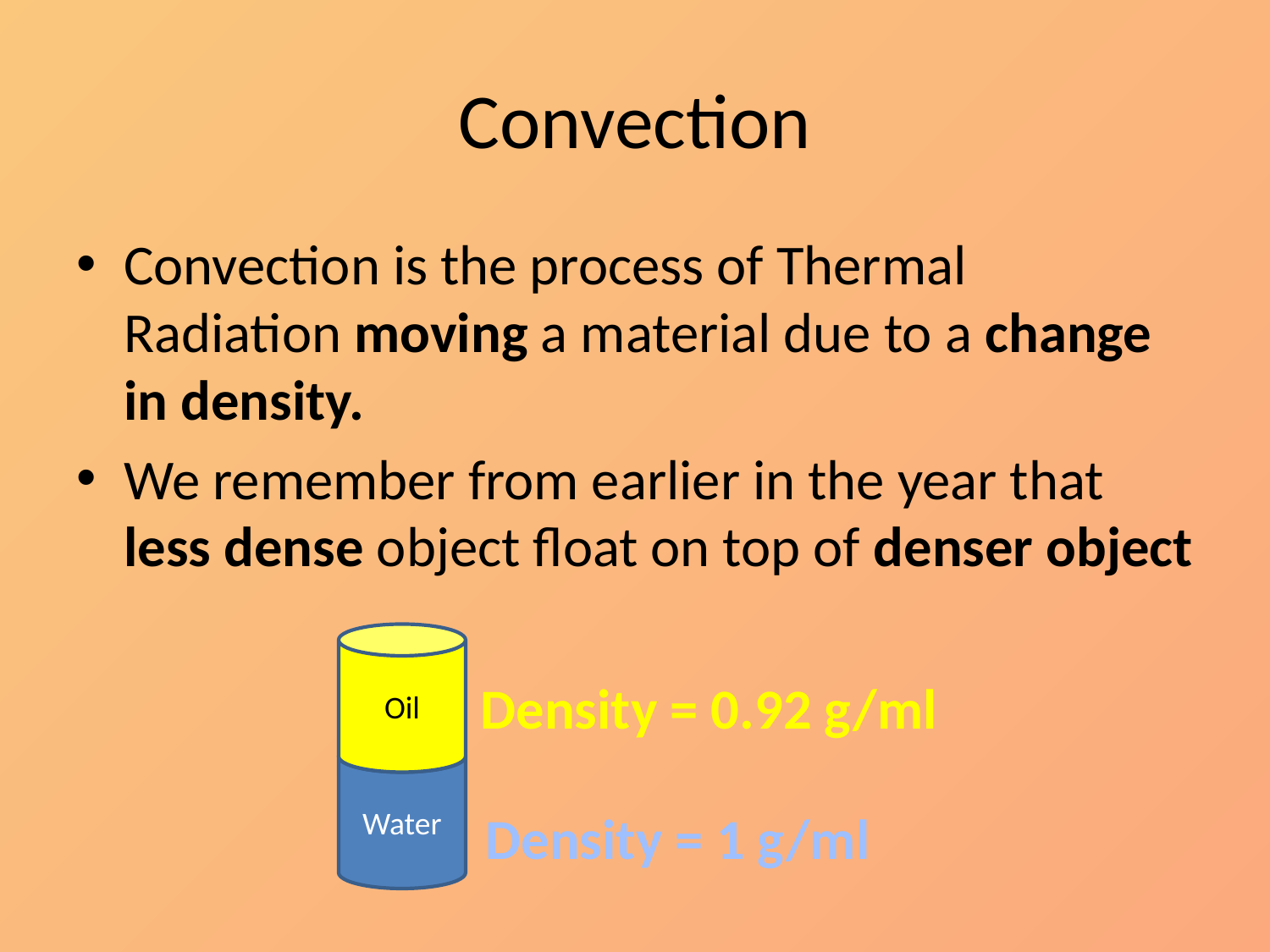

# Convection
Convection is the process of Thermal Radiation moving a material due to a change in density.
We remember from earlier in the year that less dense object float on top of denser object
Oil
Density = 0.92 g/ml
Water
Density = 1 g/ml